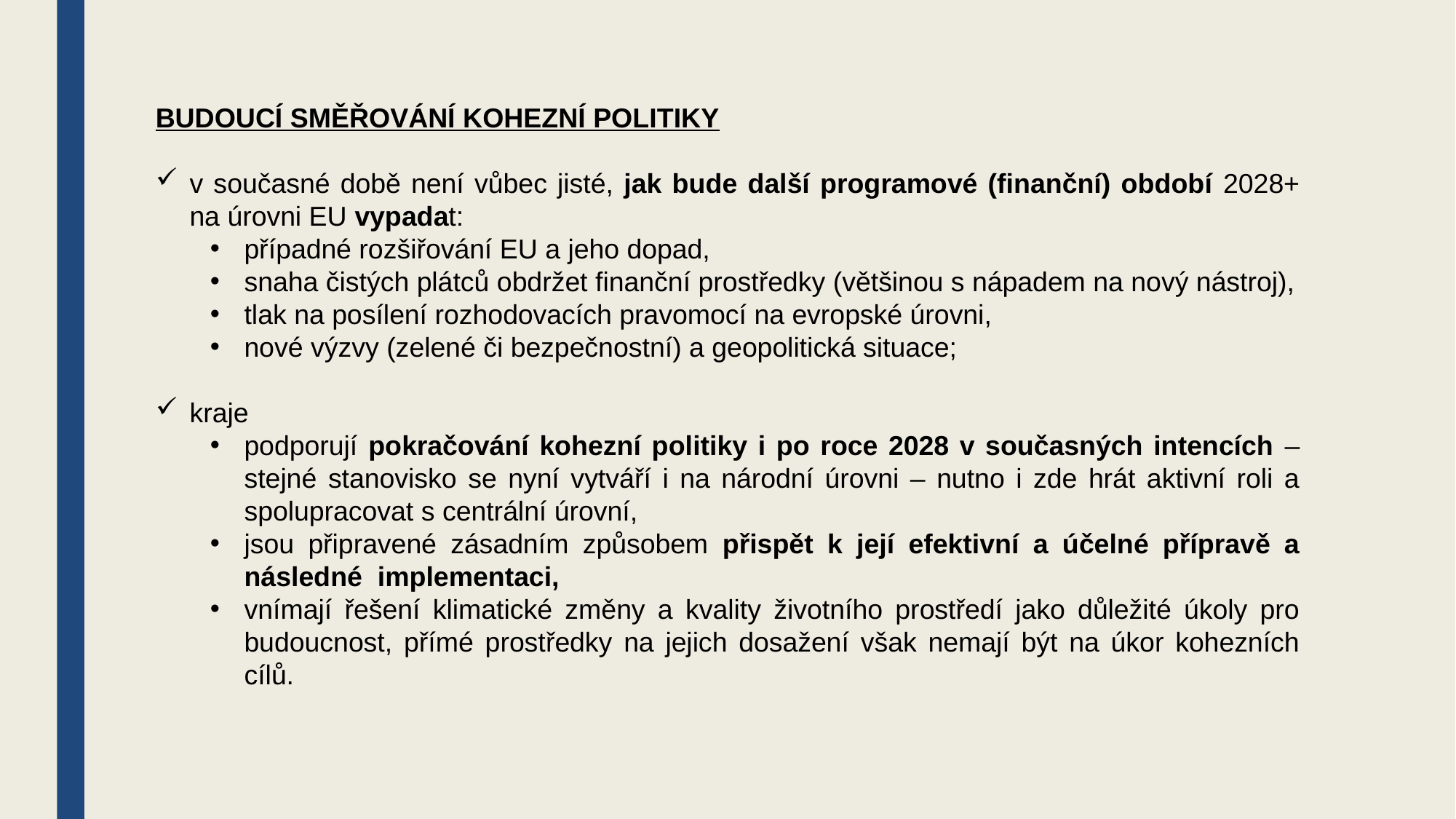

BUDOUCÍ SMĚŘOVÁNÍ KOHEZNÍ POLITIKY

v současné době není vůbec jisté, jak bude další programové (finanční) období 2028+ na úrovni EU vypadat:
případné rozšiřování EU a jeho dopad,
snaha čistých plátců obdržet finanční prostředky (většinou s nápadem na nový nástroj),
tlak na posílení rozhodovacích pravomocí na evropské úrovni,
nové výzvy (zelené či bezpečnostní) a geopolitická situace;

kraje
podporují pokračování kohezní politiky i po roce 2028 v současných intencích – stejné stanovisko se nyní vytváří i na národní úrovni – nutno i zde hrát aktivní roli a spolupracovat s centrální úrovní,
jsou připravené zásadním způsobem přispět k její efektivní a účelné přípravě a následné  implementaci,
vnímají řešení klimatické změny a kvality životního prostředí jako důležité úkoly pro budoucnost, přímé prostředky na jejich dosažení však nemají být na úkor kohezních cílů.